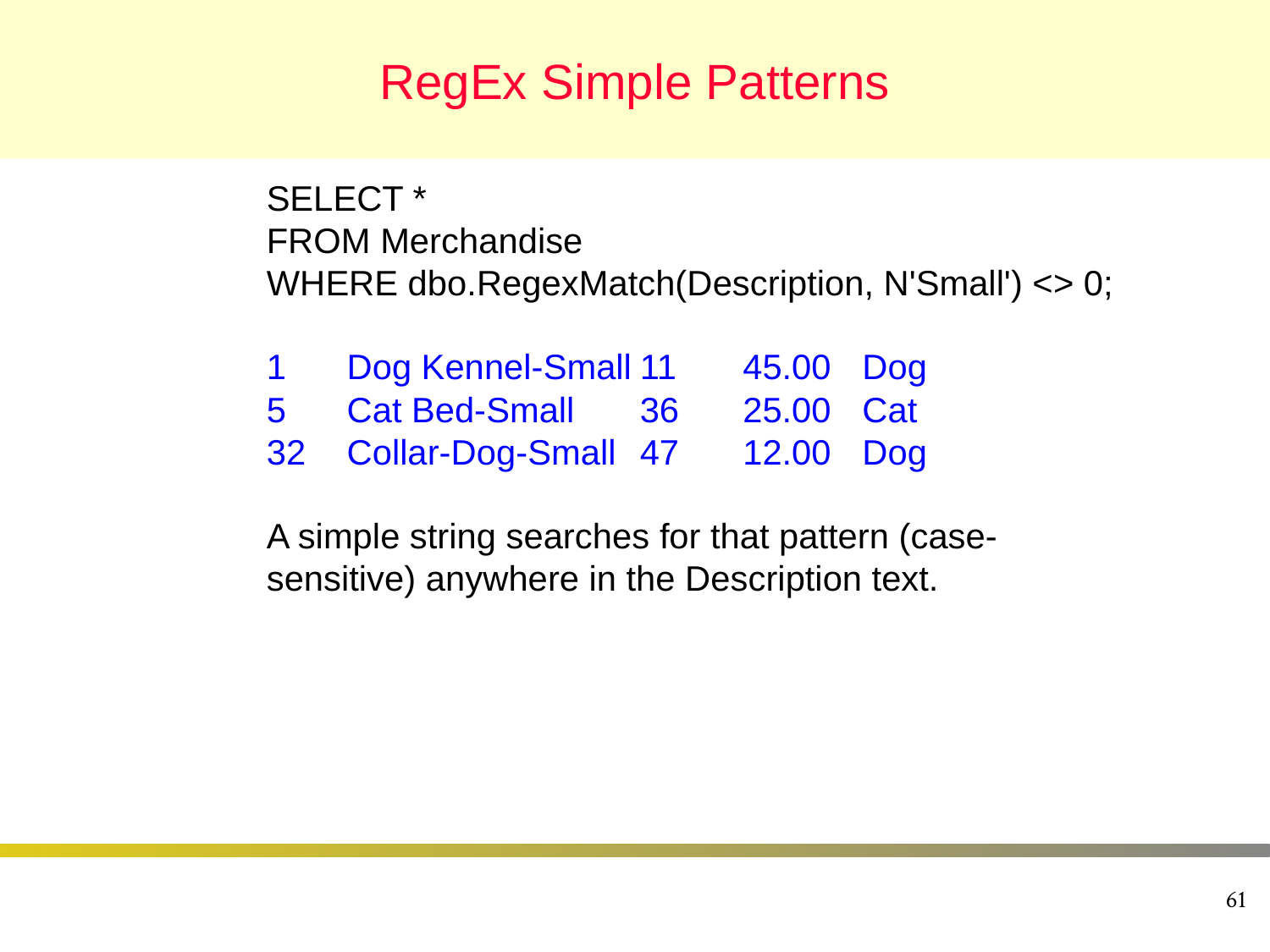

# RegEx Simple Patterns
SELECT *
FROM Merchandise
WHERE dbo.RegexMatch(Description, N'Small') <> 0;
1	Dog Kennel-Small	11	45.00	Dog
5	Cat Bed-Small	36	25.00	Cat
32	Collar-Dog-Small	47	12.00	Dog
A simple string searches for that pattern (case-sensitive) anywhere in the Description text.
61